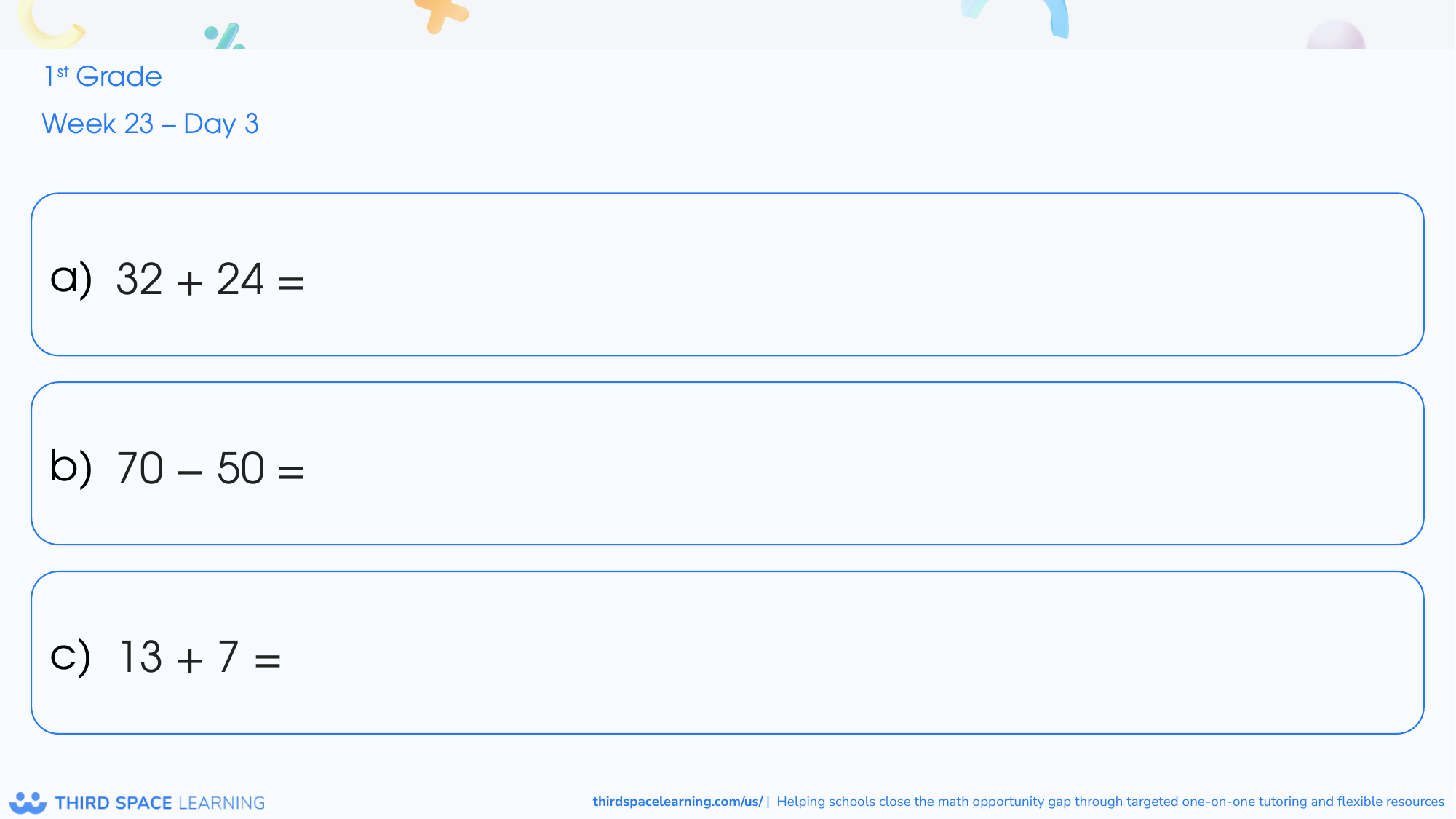

1st Grade
Week 23 – Day 3
32 + 24 =
70 − 50 =
13 + 7 =